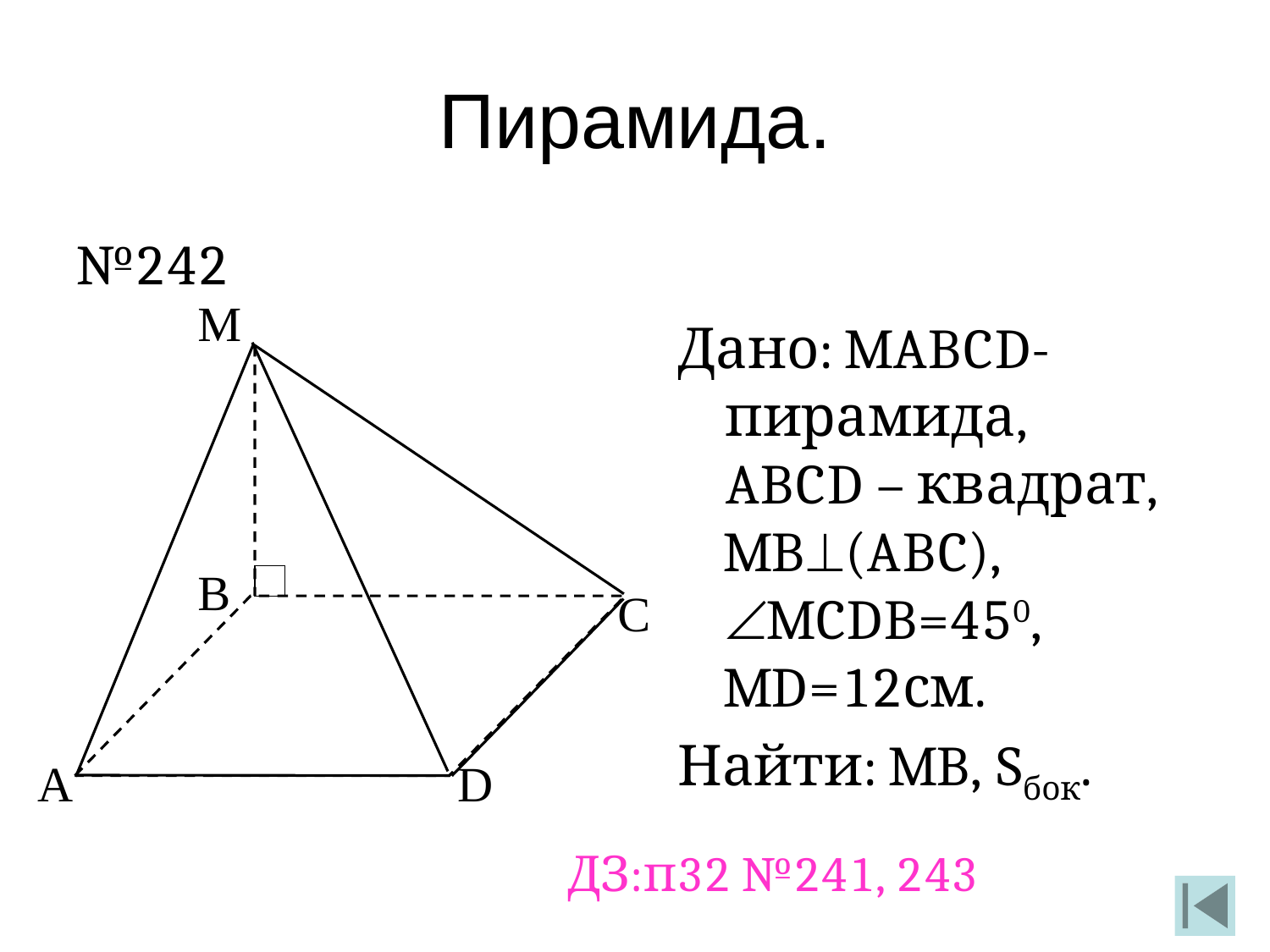

# Пирамида.
№242
М
Дано: MABCD-пирамида,
ABCD – квадрат, MB⊥(ABC), ∠MCDB=450, MD=12см.
Найти: MB, Sбок.

В

С

А
D

ДЗ:п32 №241, 243